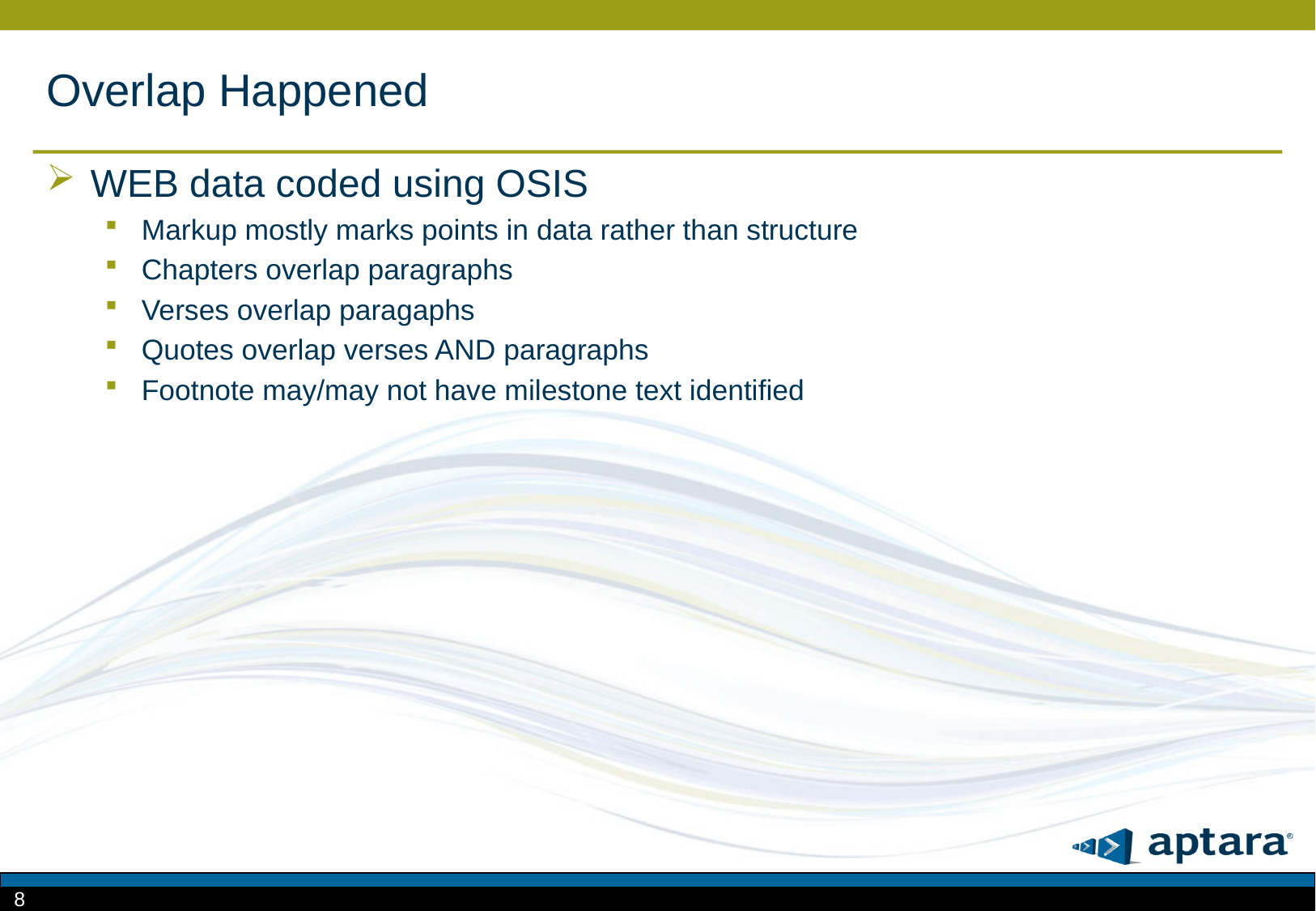

# Overlap Happened
WEB data coded using OSIS
Markup mostly marks points in data rather than structure
Chapters overlap paragraphs
Verses overlap paragaphs
Quotes overlap verses AND paragraphs
Footnote may/may not have milestone text identified

8